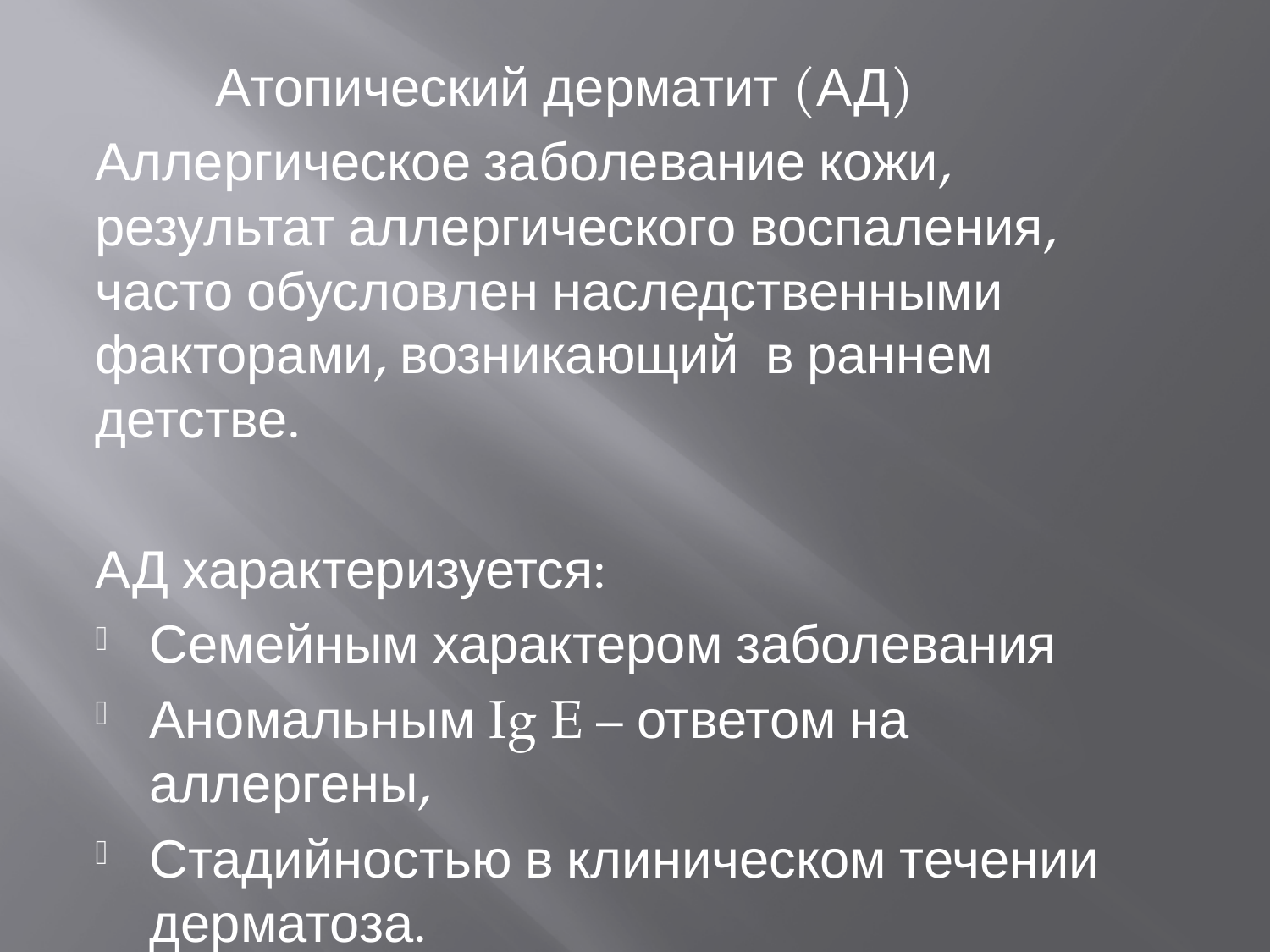

Атопический дерматит (АД)
Аллергическое заболевание кожи, результат аллергического воспаления, часто обусловлен наследственными факторами, возникающий  в раннем детстве.

АД характеризуется:
Семейным характером заболевания
Аномальным Ig E – ответом на аллергены,
Стадийностью в клиническом течении дерматоза.